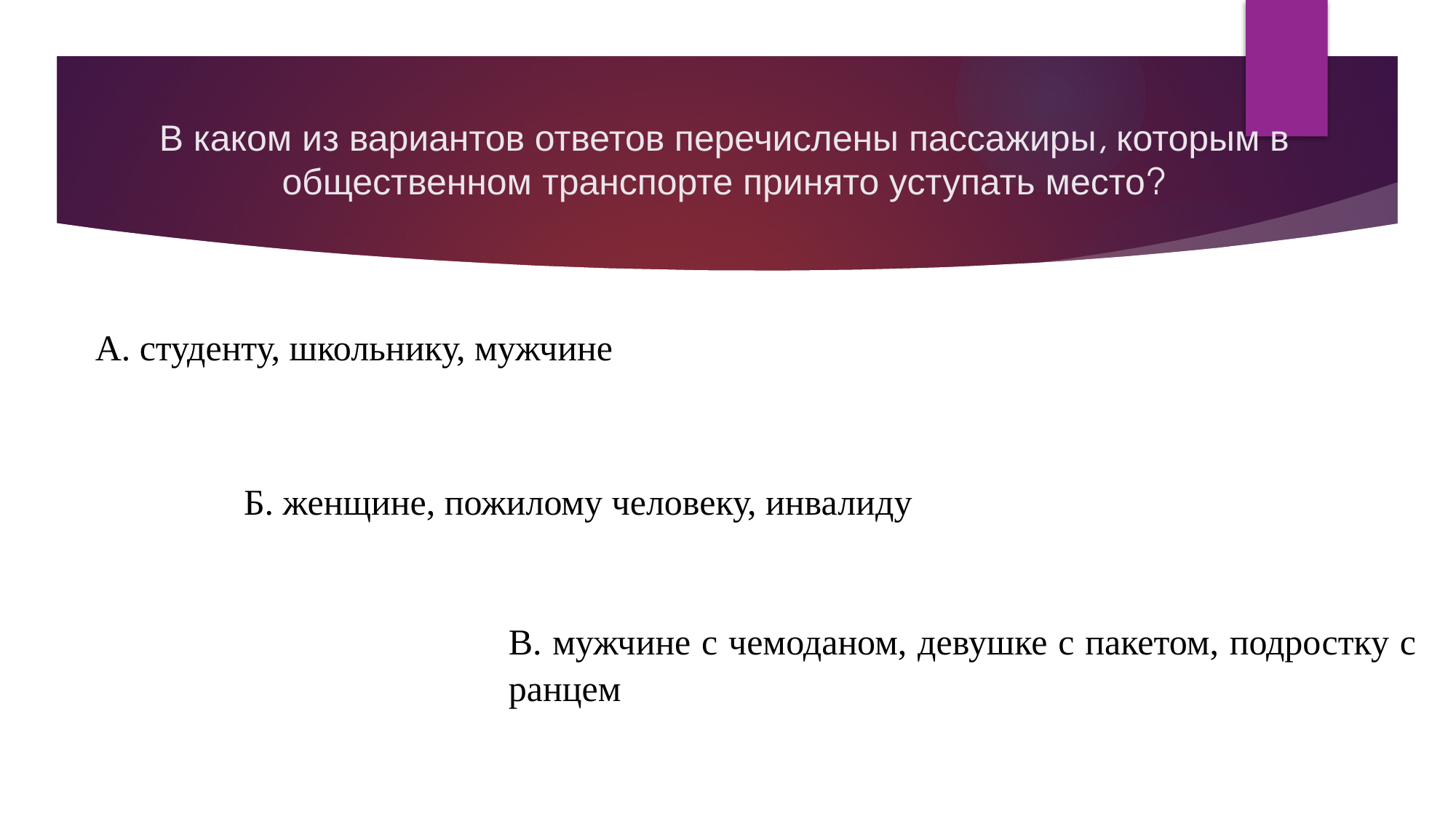

# В каком из вариантов ответов перечислены пассажиры, которым в общественном транспорте принято уступать место?
А. студенту, школьнику, мужчине
Б. женщине, пожилому человеку, инвалиду
В. мужчине с чемоданом, девушке с пакетом, подростку с ранцем